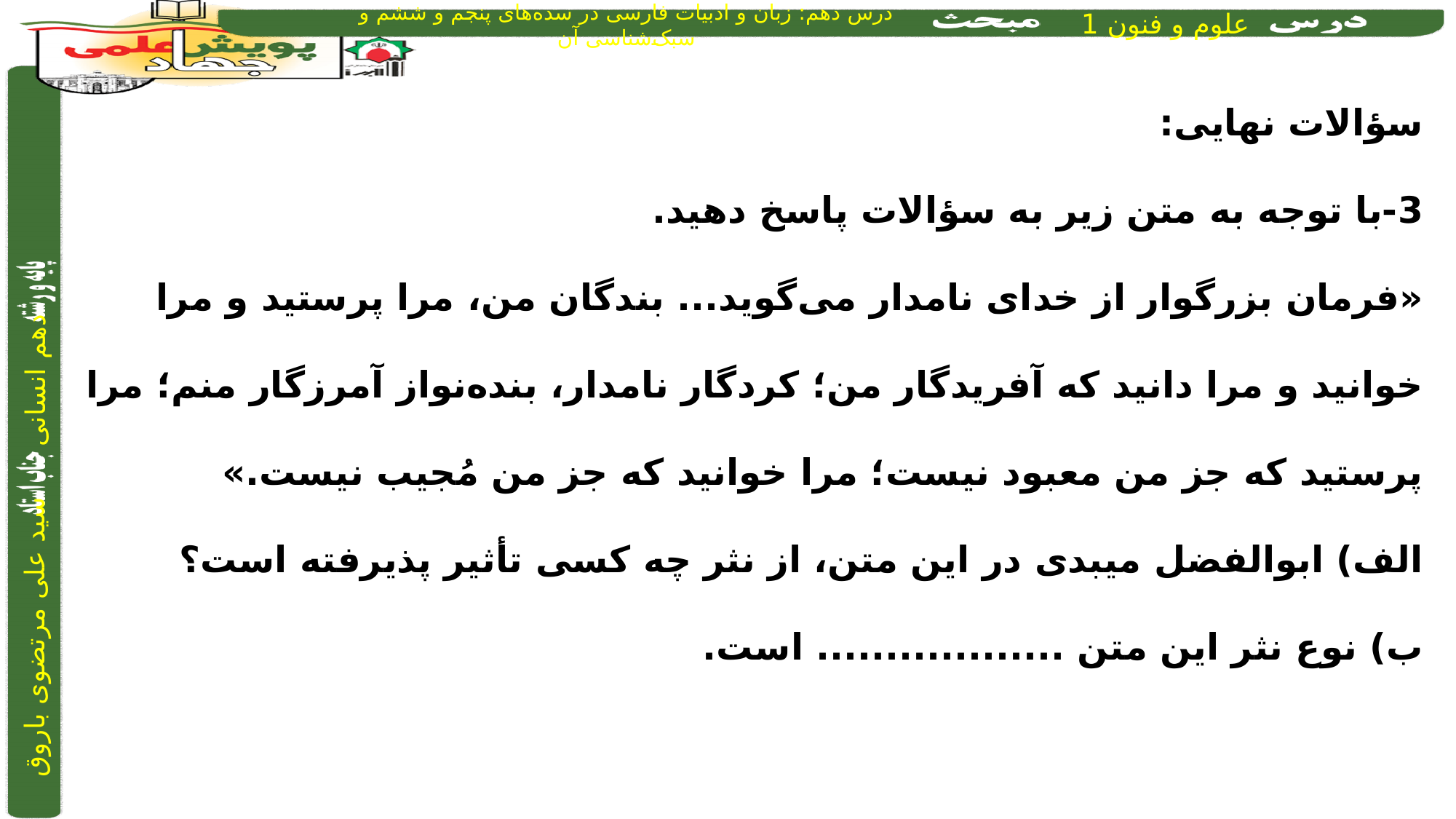

سؤالات نهایی:
3-با توجه به متن زیر به سؤالات پاسخ دهید.
«فرمان بزرگوار از خدای نامدار می‌گوید... بندگان من، مرا پرستید و مرا خوانید و مرا دانید که آفریدگار من؛ کردگار نامدار، بنده‌نواز آمرزگار منم؛ مرا پرستید که جز من معبود نیست؛ مرا خوانید که جز من مُجیب نیست.»
الف) ابوالفضل میبدی در این متن، از نثر چه کسی تأثیر پذیرفته است؟
ب) نوع نثر این متن .................. است.